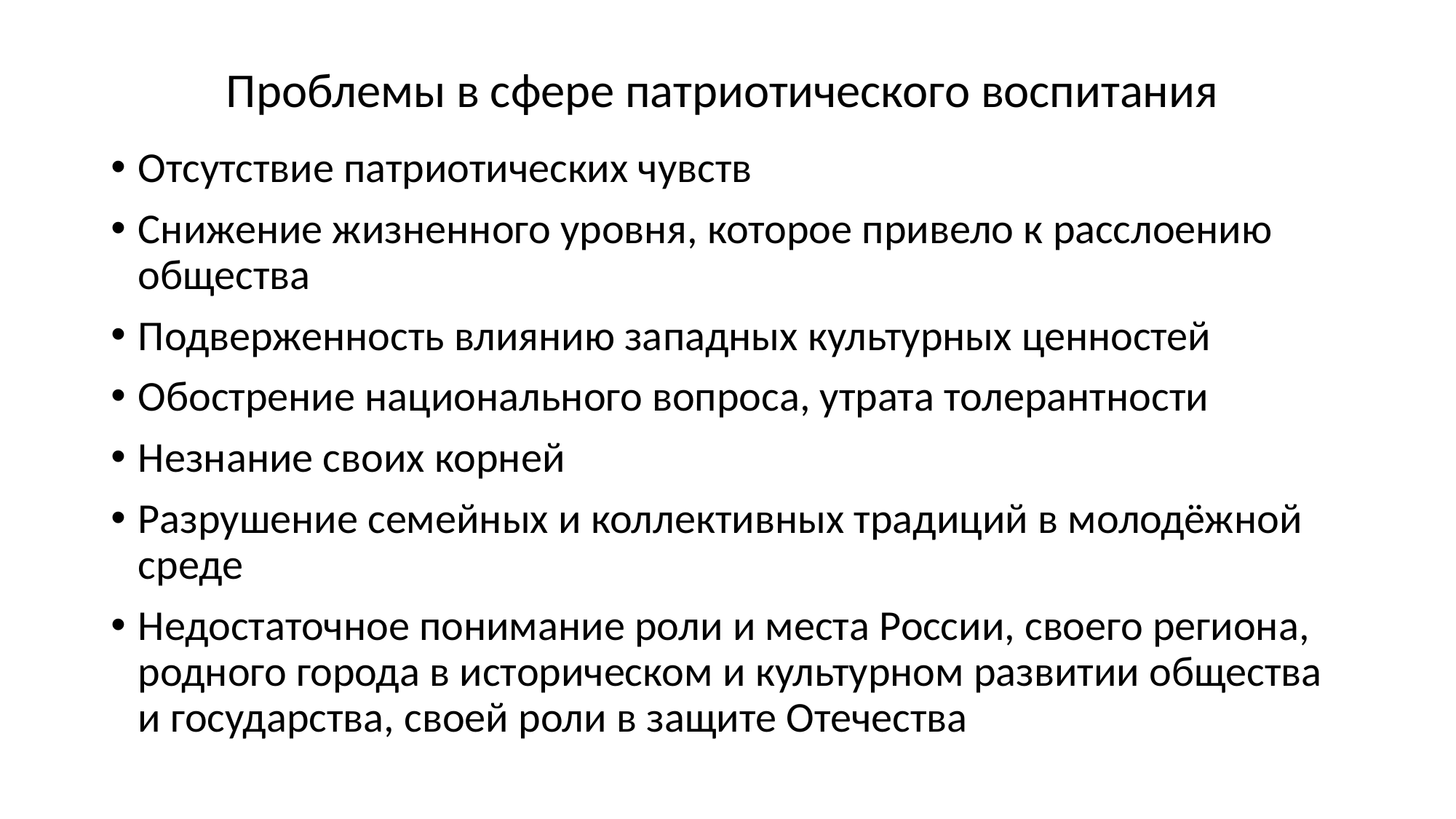

# Проблемы в сфере патриотического воспитания
Отсутствие патриотических чувств
Снижение жизненного уровня, которое привело к расслоению общества
Подверженность влиянию западных культурных ценностей
Обострение национального вопроса, утрата толерантности
Незнание своих корней
Разрушение семейных и коллективных традиций в молодёжной среде
Недостаточное понимание роли и места России, своего региона, родного города в историческом и культурном развитии общества и государства, своей роли в защите Отечества